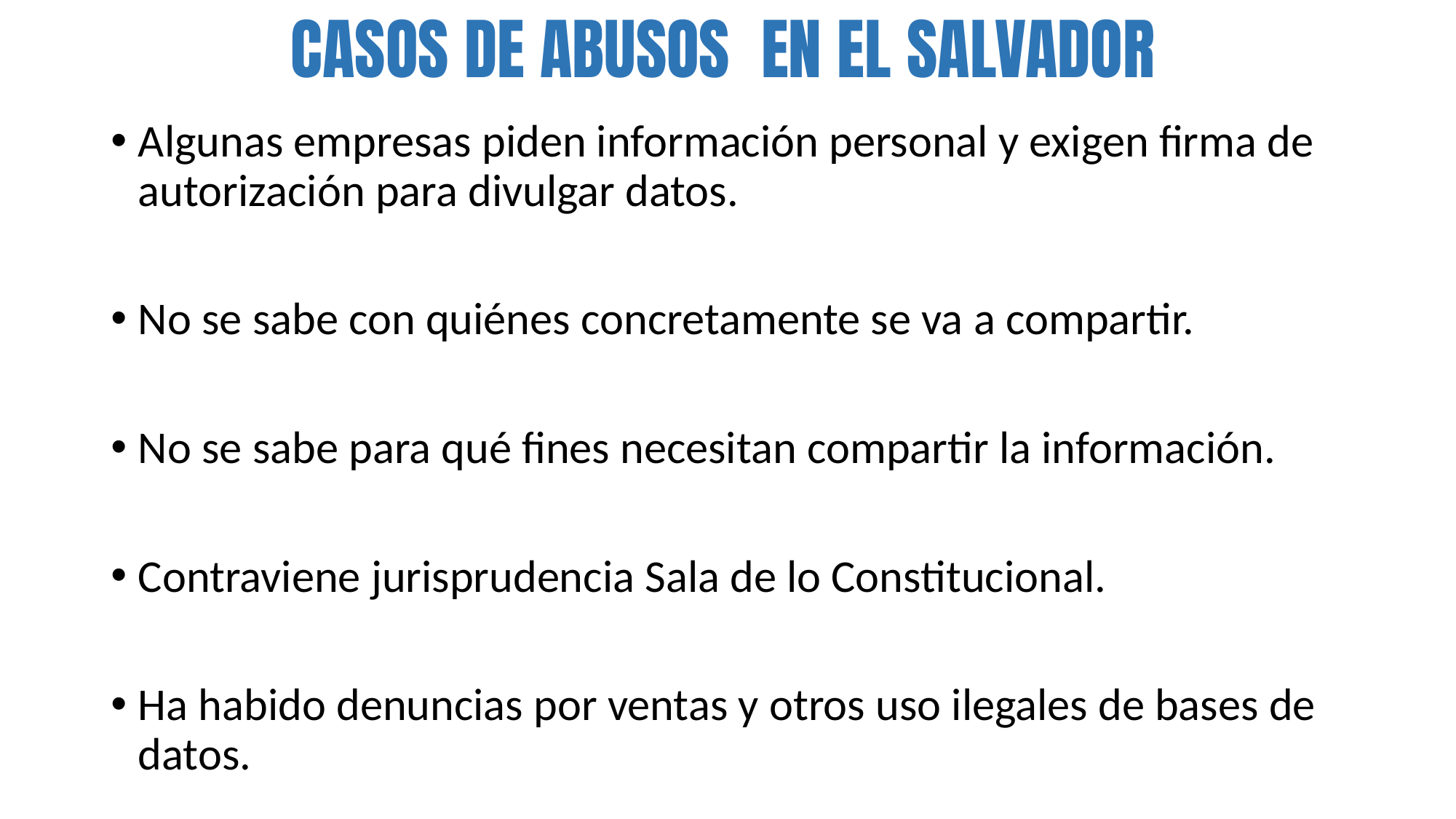

# CASOS DE ABUSOS  EN EL SALVADOR
Algunas empresas piden información personal y exigen firma de autorización para divulgar datos.

No se sabe con quiénes concretamente se va a compartir.

No se sabe para qué fines necesitan compartir la información.

Contraviene jurisprudencia Sala de lo Constitucional.

Ha habido denuncias por ventas y otros uso ilegales de bases de datos.